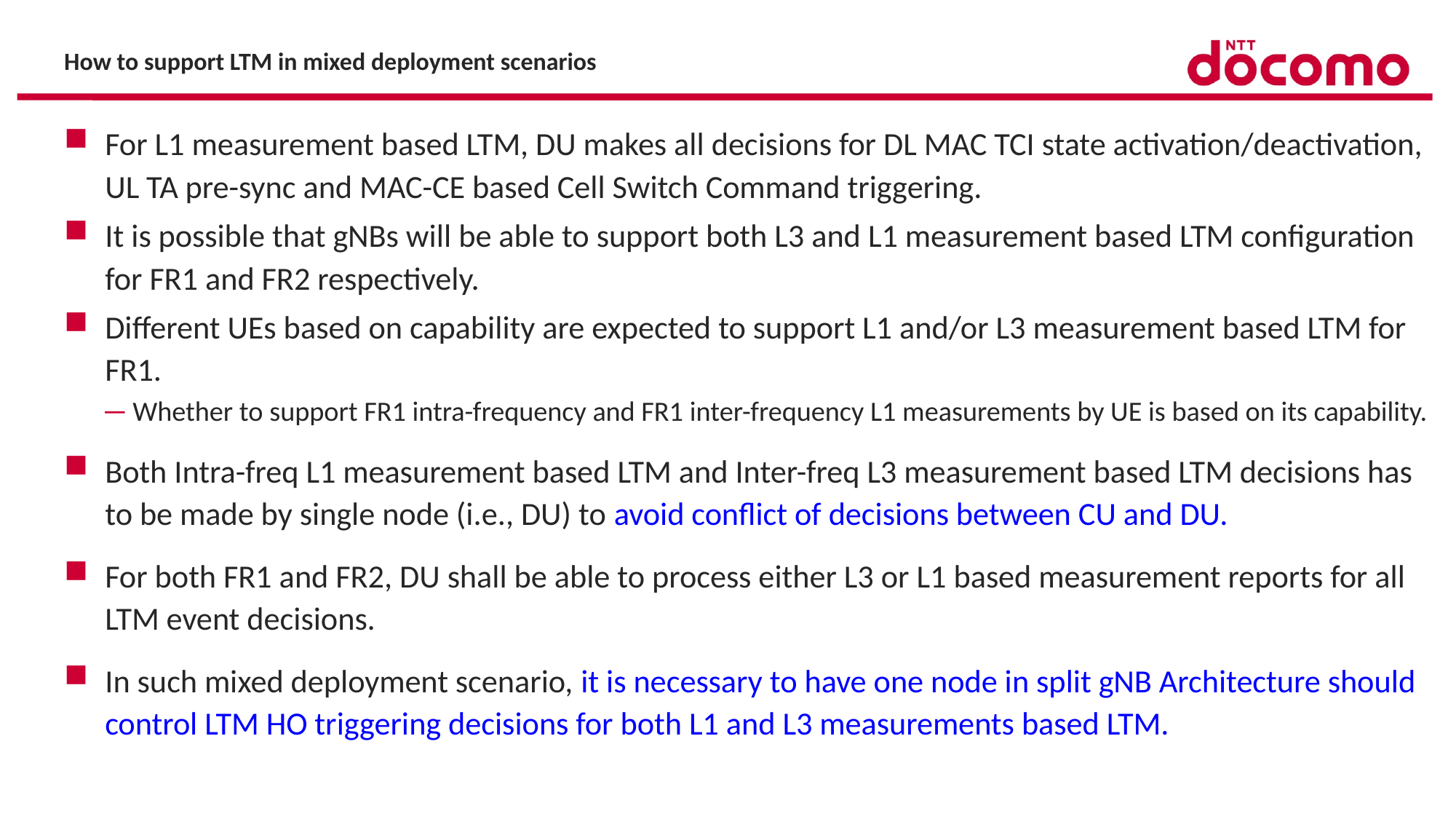

# How to support LTM in mixed deployment scenarios
For L1 measurement based LTM, DU makes all decisions for DL MAC TCI state activation/deactivation, UL TA pre-sync and MAC-CE based Cell Switch Command triggering.
It is possible that gNBs will be able to support both L3 and L1 measurement based LTM configuration for FR1 and FR2 respectively.
Different UEs based on capability are expected to support L1 and/or L3 measurement based LTM for FR1.
Whether to support FR1 intra-frequency and FR1 inter-frequency L1 measurements by UE is based on its capability.
Both Intra-freq L1 measurement based LTM and Inter-freq L3 measurement based LTM decisions has to be made by single node (i.e., DU) to avoid conflict of decisions between CU and DU.
For both FR1 and FR2, DU shall be able to process either L3 or L1 based measurement reports for all LTM event decisions.
In such mixed deployment scenario, it is necessary to have one node in split gNB Architecture should control LTM HO triggering decisions for both L1 and L3 measurements based LTM.